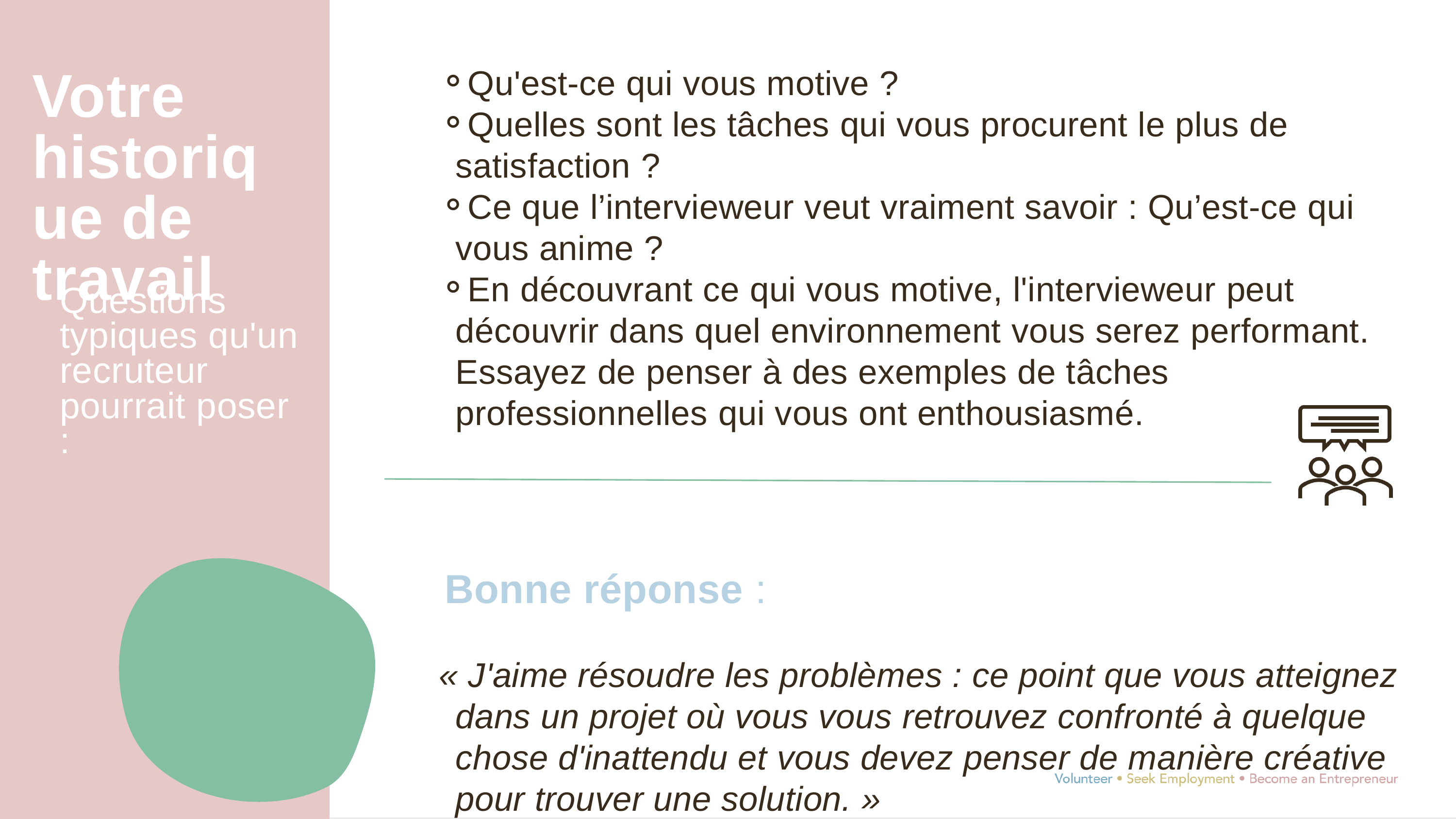

Qu'est-ce qui vous motive ?
Quelles sont les tâches qui vous procurent le plus de satisfaction ?
Ce que l’intervieweur veut vraiment savoir : Qu’est-ce qui vous anime ?
En découvrant ce qui vous motive, l'intervieweur peut découvrir dans quel environnement vous serez performant. Essayez de penser à des exemples de tâches professionnelles qui vous ont enthousiasmé.

Bonne réponse :

« J'aime résoudre les problèmes : ce point que vous atteignez dans un projet où vous vous retrouvez confronté à quelque chose d'inattendu et vous devez penser de manière créative pour trouver une solution. »

Votre historique de travail
Questions typiques qu'un recruteur pourrait poser :